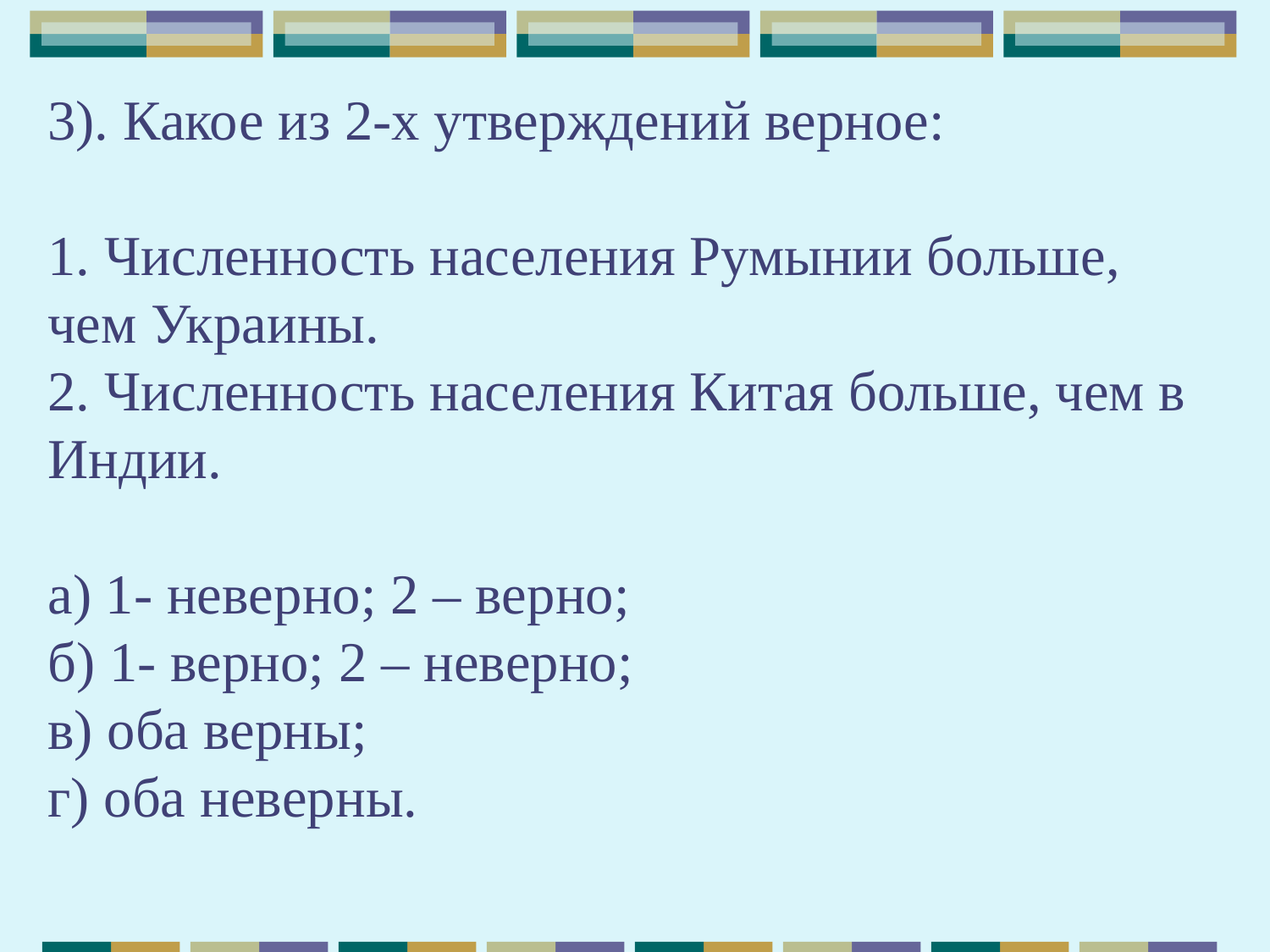

# 3). Какое из 2-х утверждений верное: 1. Численность населения Румынии больше, чем Украины. 2. Численность населения Китая больше, чем в Индии. а) 1- неверно; 2 – верно; б) 1- верно; 2 – неверно; в) оба верны; г) оба неверны.